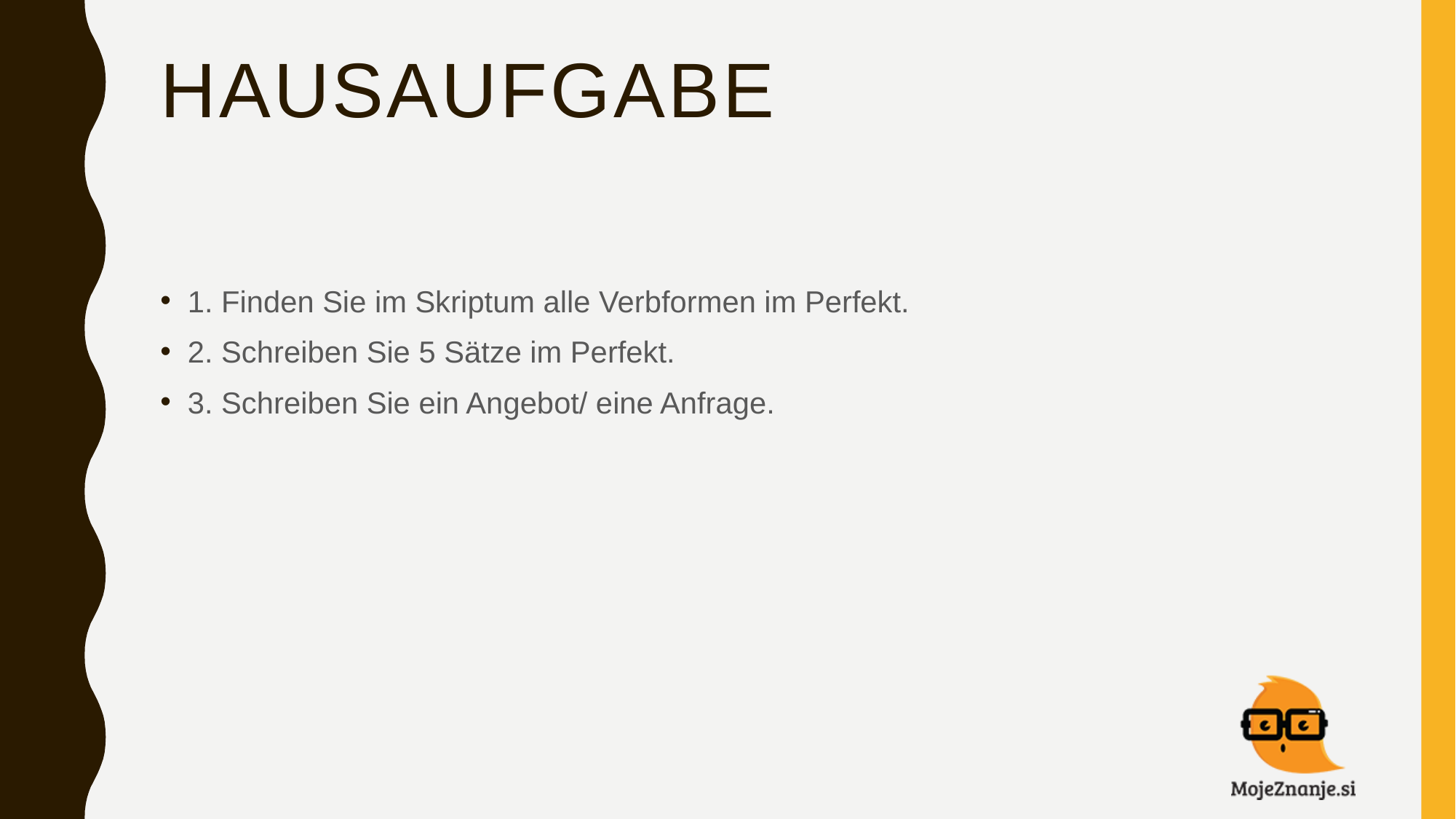

# HAUSAUFGABE
1. Finden Sie im Skriptum alle Verbformen im Perfekt.
2. Schreiben Sie 5 Sätze im Perfekt.
3. Schreiben Sie ein Angebot/ eine Anfrage.